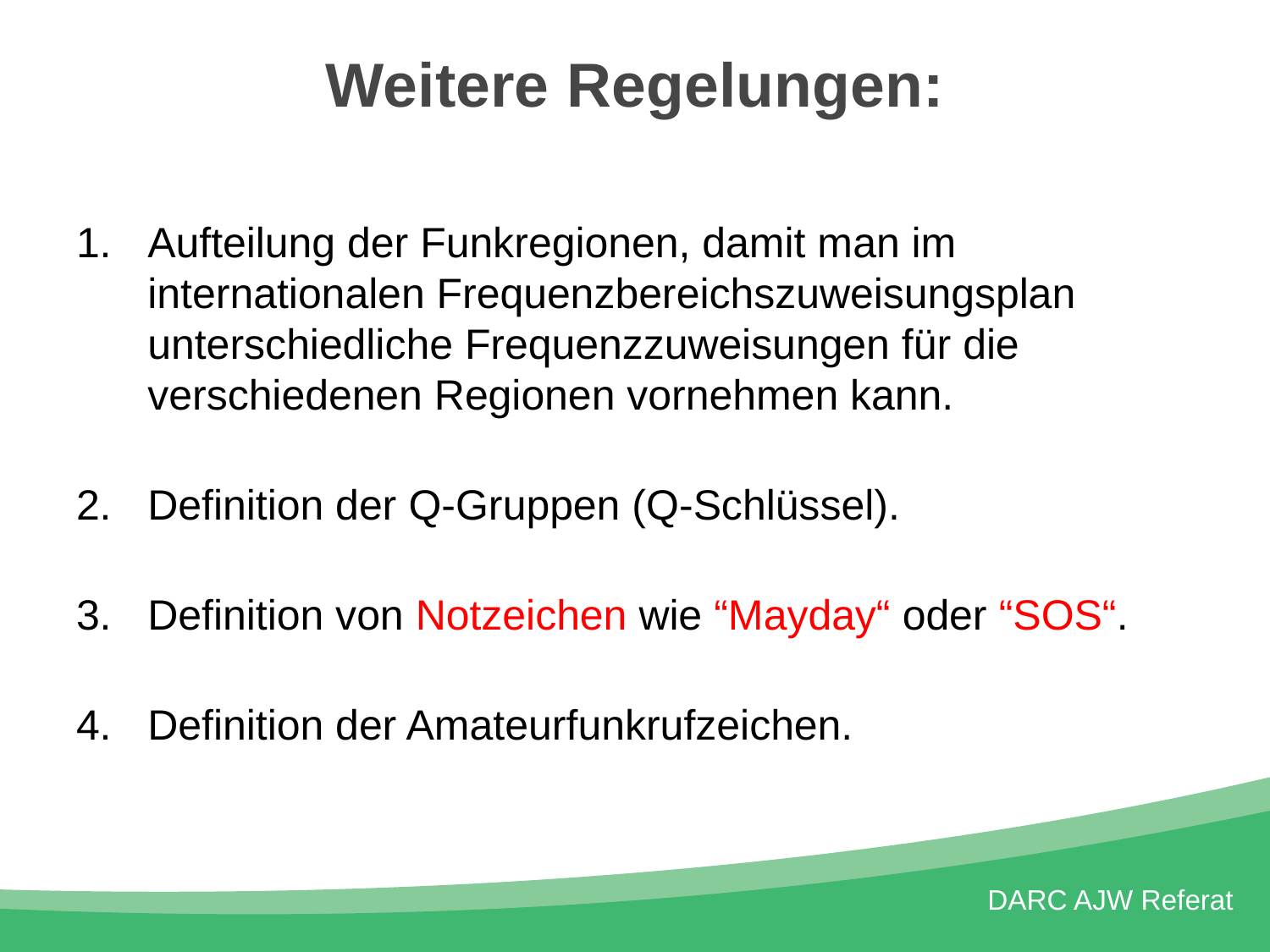

# Weitere Regelungen:

Aufteilung der Funkregionen, damit man im internationalen Frequenzbereichszuweisungsplan unterschiedliche Frequenzzuweisungen für die verschiedenen Regionen vornehmen kann.
Definition der Q-Gruppen (Q-Schlüssel).
Definition von Notzeichen wie “Mayday“ oder “SOS“.
Definition der Amateurfunkrufzeichen.